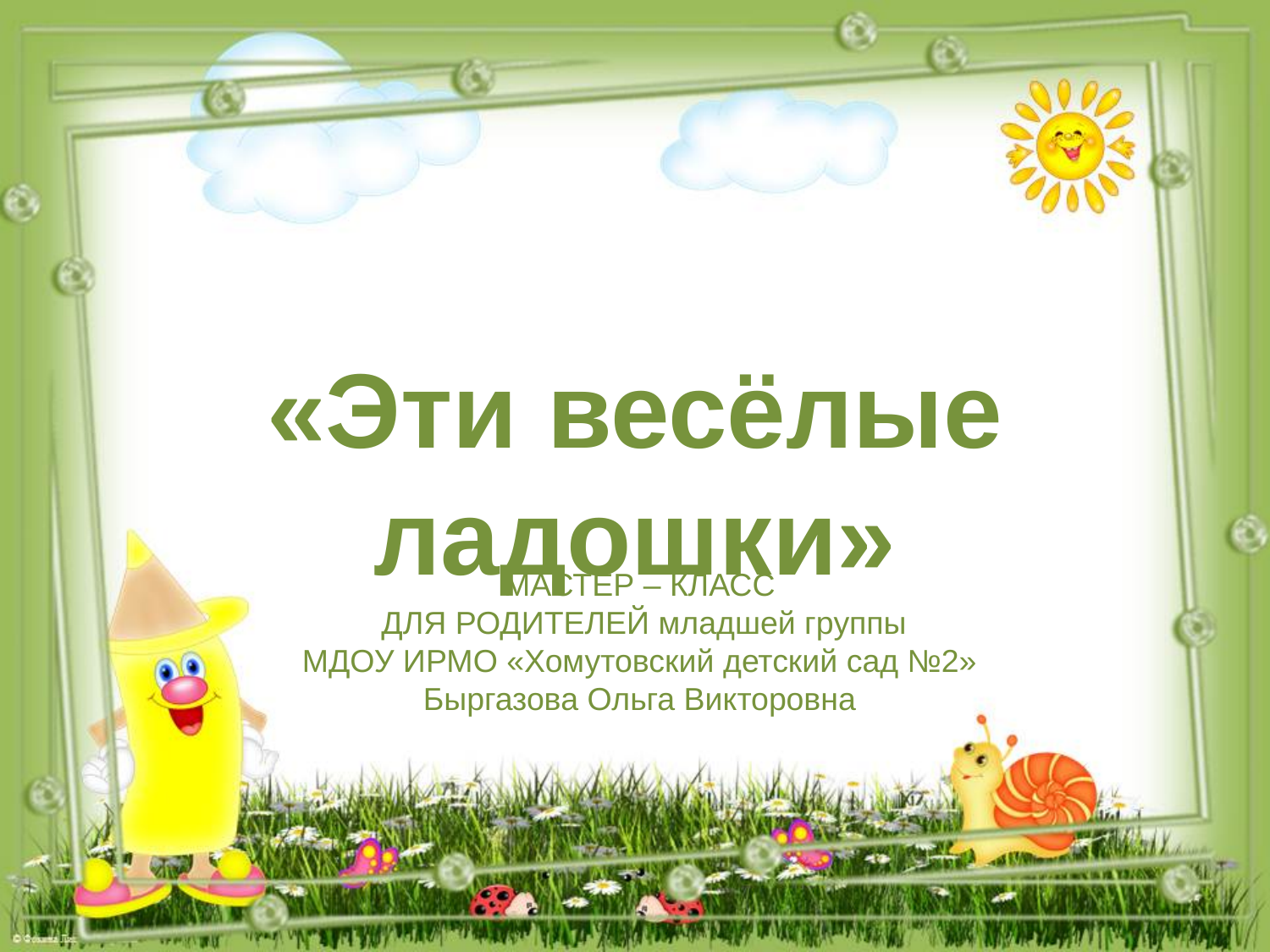

«Эти весёлые ладошки»
МАСТЕР – КЛАСС
 ДЛЯ РОДИТЕЛЕЙ младшей группы
МДОУ ИРМО «Хомутовский детский сад №2»
Быргазова Ольга Викторовна